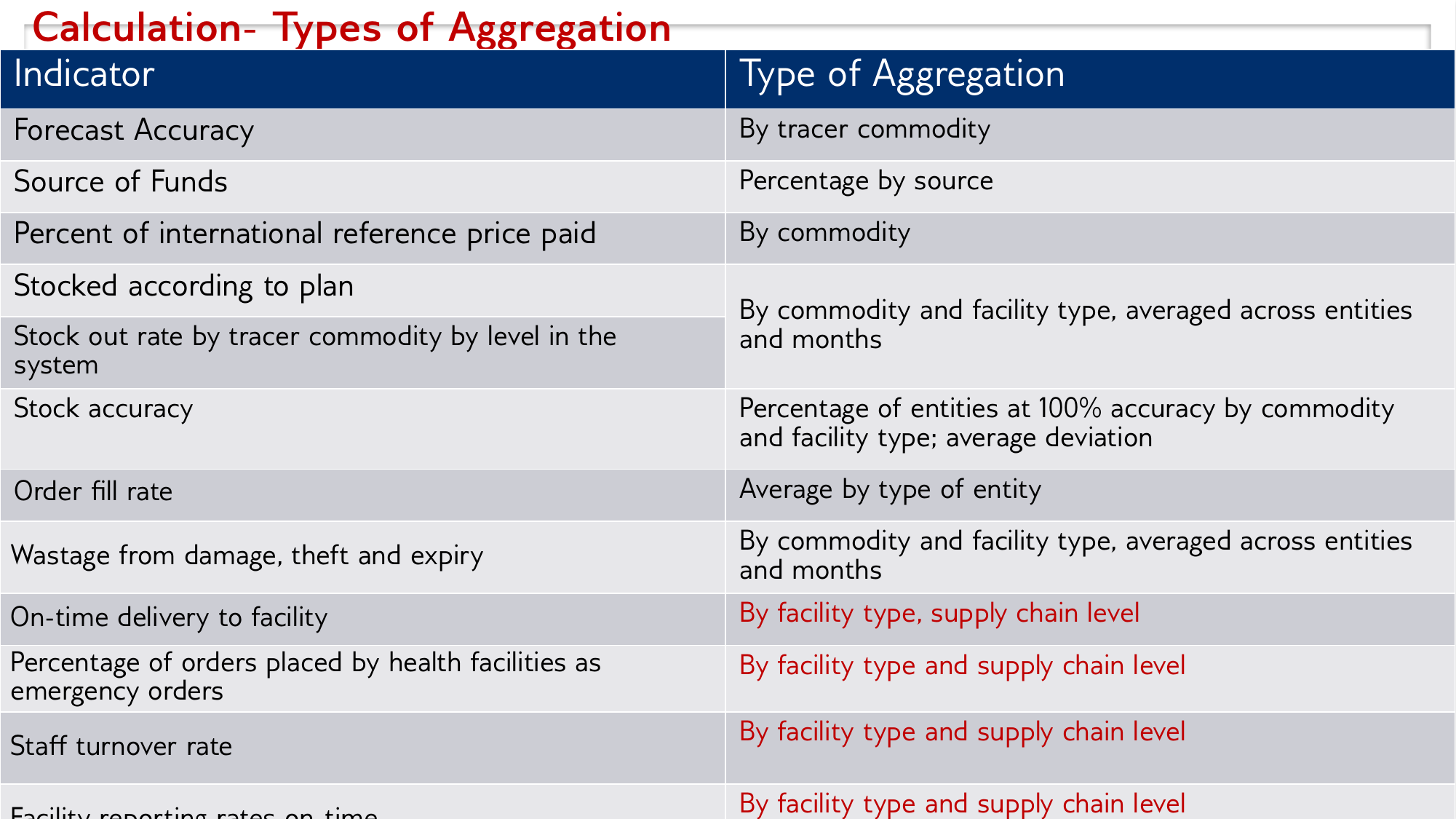

# Calculation- Types of Aggregation
| Indicator | Type of Aggregation |
| --- | --- |
| Forecast Accuracy | By tracer commodity |
| Source of Funds | Percentage by source |
| Percent of international reference price paid | By commodity |
| Stocked according to plan | By commodity and facility type, averaged across entities and months |
| Stock out rate by tracer commodity by level in the system |  |
| Stock accuracy | Percentage of entities at 100% accuracy by commodity and facility type; average deviation |
| Order fill rate | Average by type of entity |
| Wastage from damage, theft and expiry | By commodity and facility type, averaged across entities and months |
| On-time delivery to facility | By facility type, supply chain level |
| Percentage of orders placed by health facilities as emergency orders | By facility type and supply chain level |
| Staff turnover rate | By facility type and supply chain level |
| Facility reporting rates on-time | By facility type and supply chain level |

3